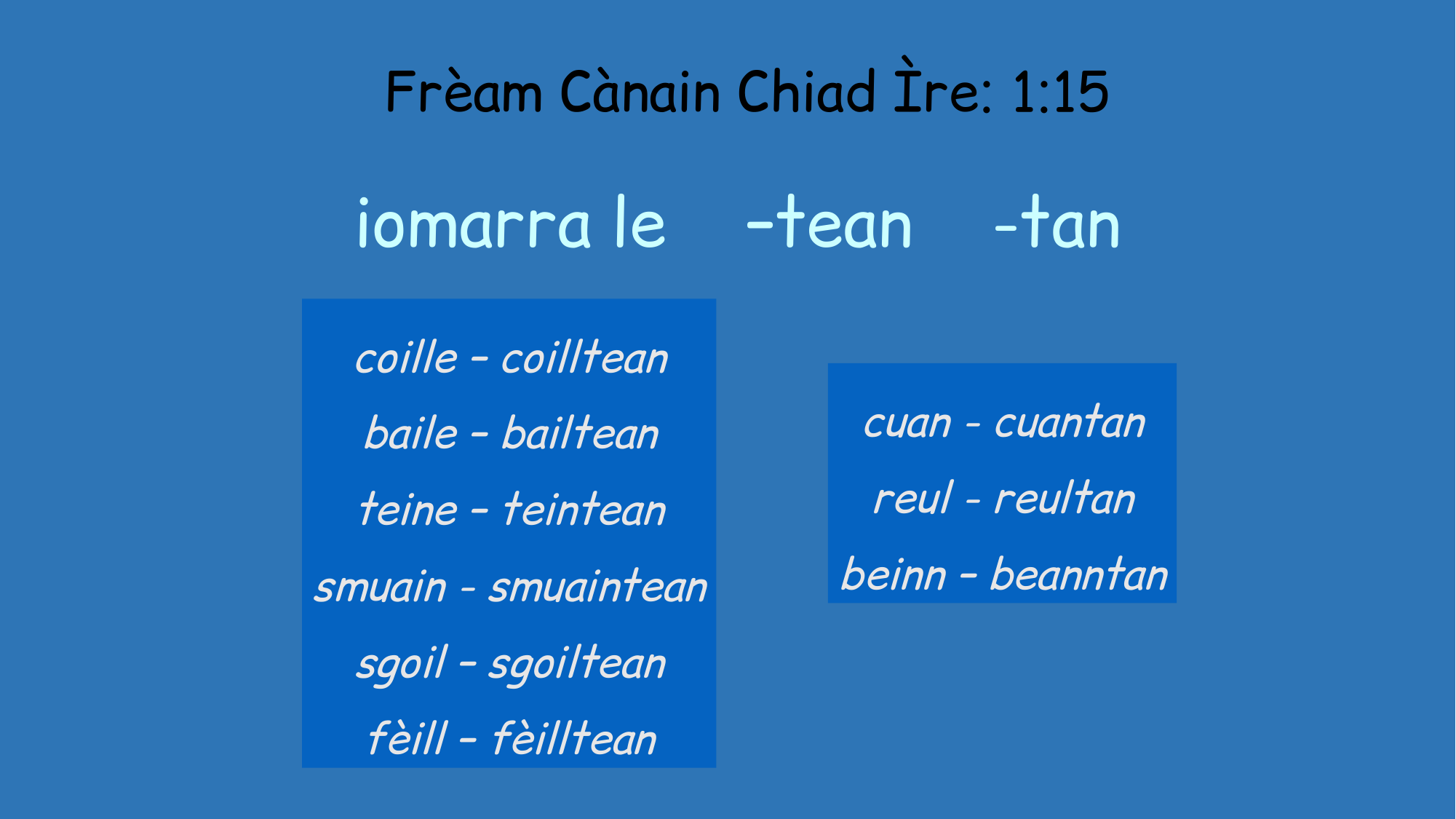

Frèam Cànain Chiad Ìre: 1:15

iomarra le    –tean    -tan

coille – coilltean
baile – bailtean
teine – teintean
smuain - smuaintean
sgoil – sgoiltean
fèill – fèilltean
cuan - cuantan
reul - reultan
beinn – beanntan